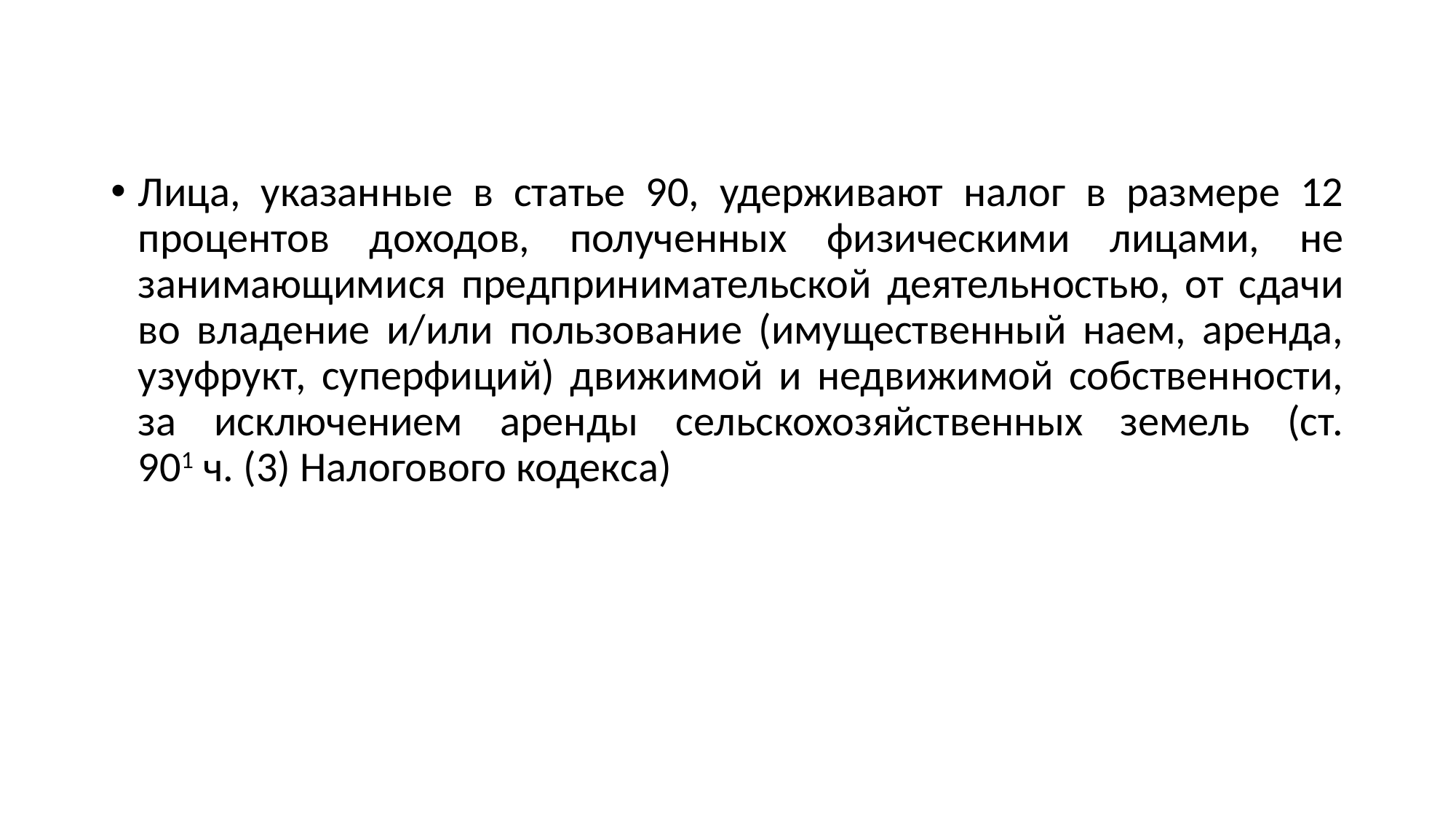

Лица, указанные в статье 90, удерживают налог в размере 12 процентов доходов, полученных физическими лицами, не занимающимися предпринимательской деятельностью, от сдачи во владение и/или пользование (имущественный наем, аренда, узуфрукт, суперфиций) движимой и недвижимой собственности, за исключением аренды сельскохозяйственных земель (ст.
901 ч. (3) Налогового кодекса)